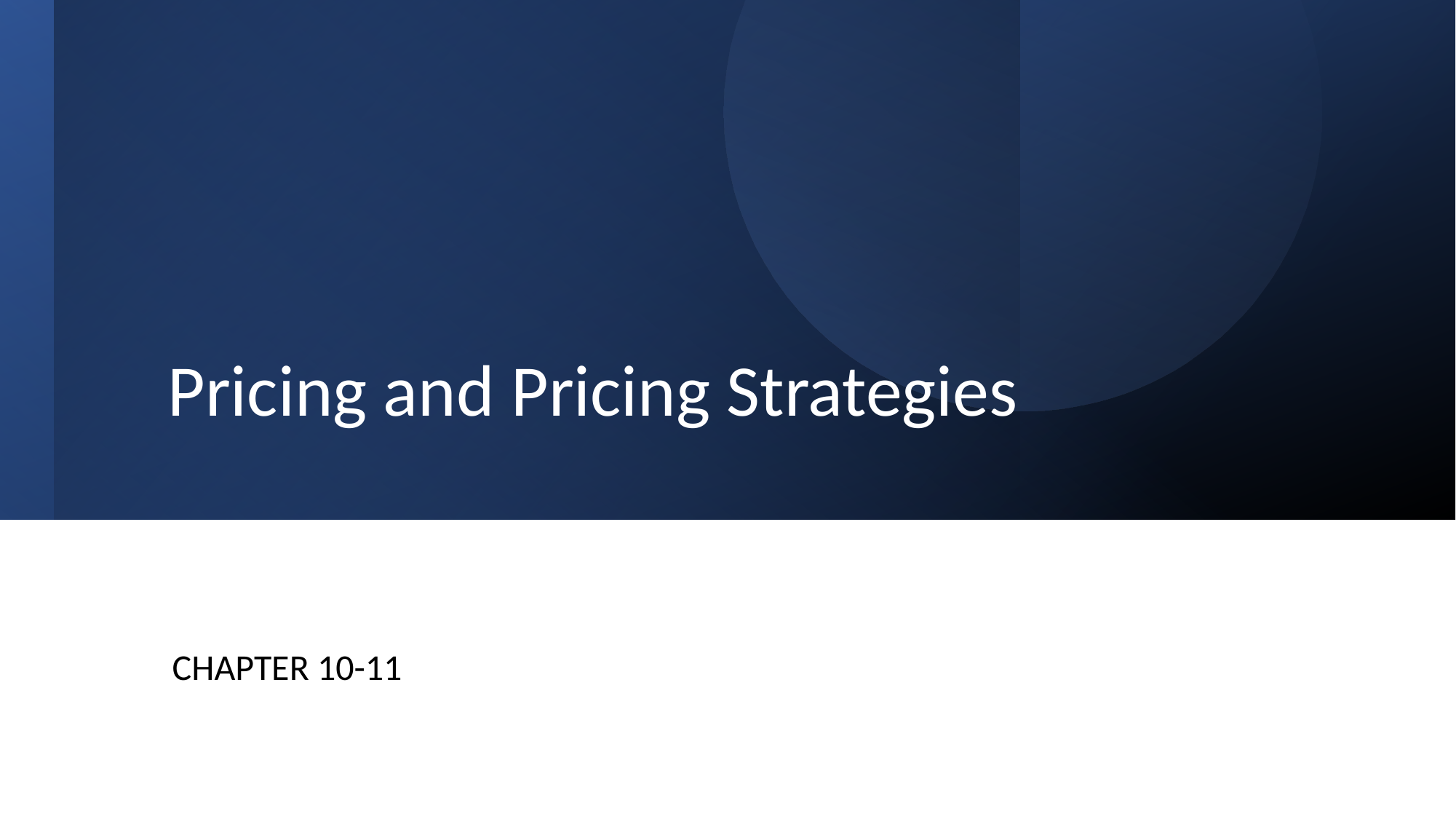

# Pricing and Pricing Strategies
Chapter 10-11